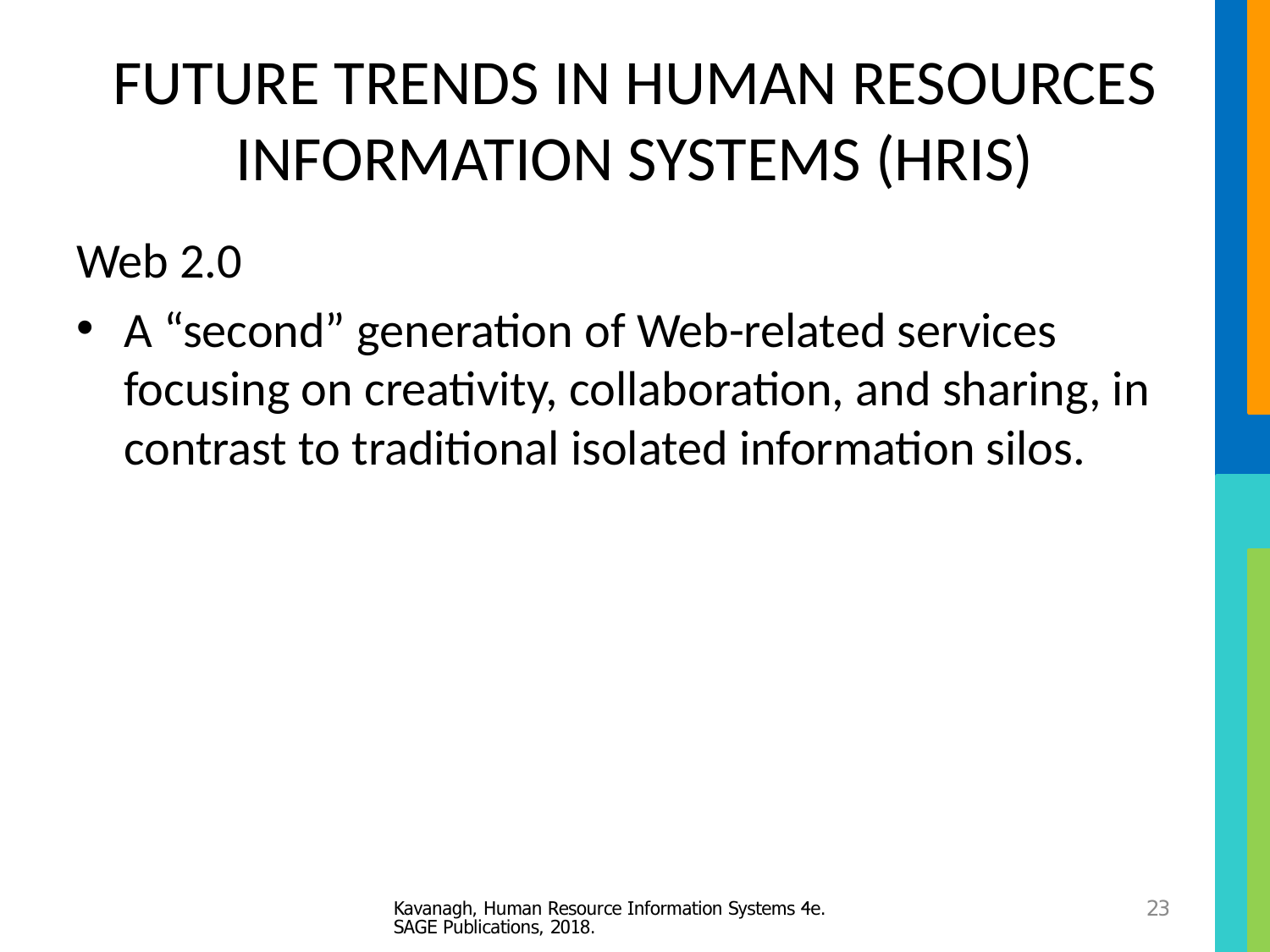

# FUTURE TRENDS IN HUMAN RESOURCES INFORMATION SYSTEMS (HRIS)
Web 2.0
A “second” generation of Web-related services focusing on creativity, collaboration, and sharing, in contrast to traditional isolated information silos.
Kavanagh, Human Resource Information Systems 4e. SAGE Publications, 2018.
23